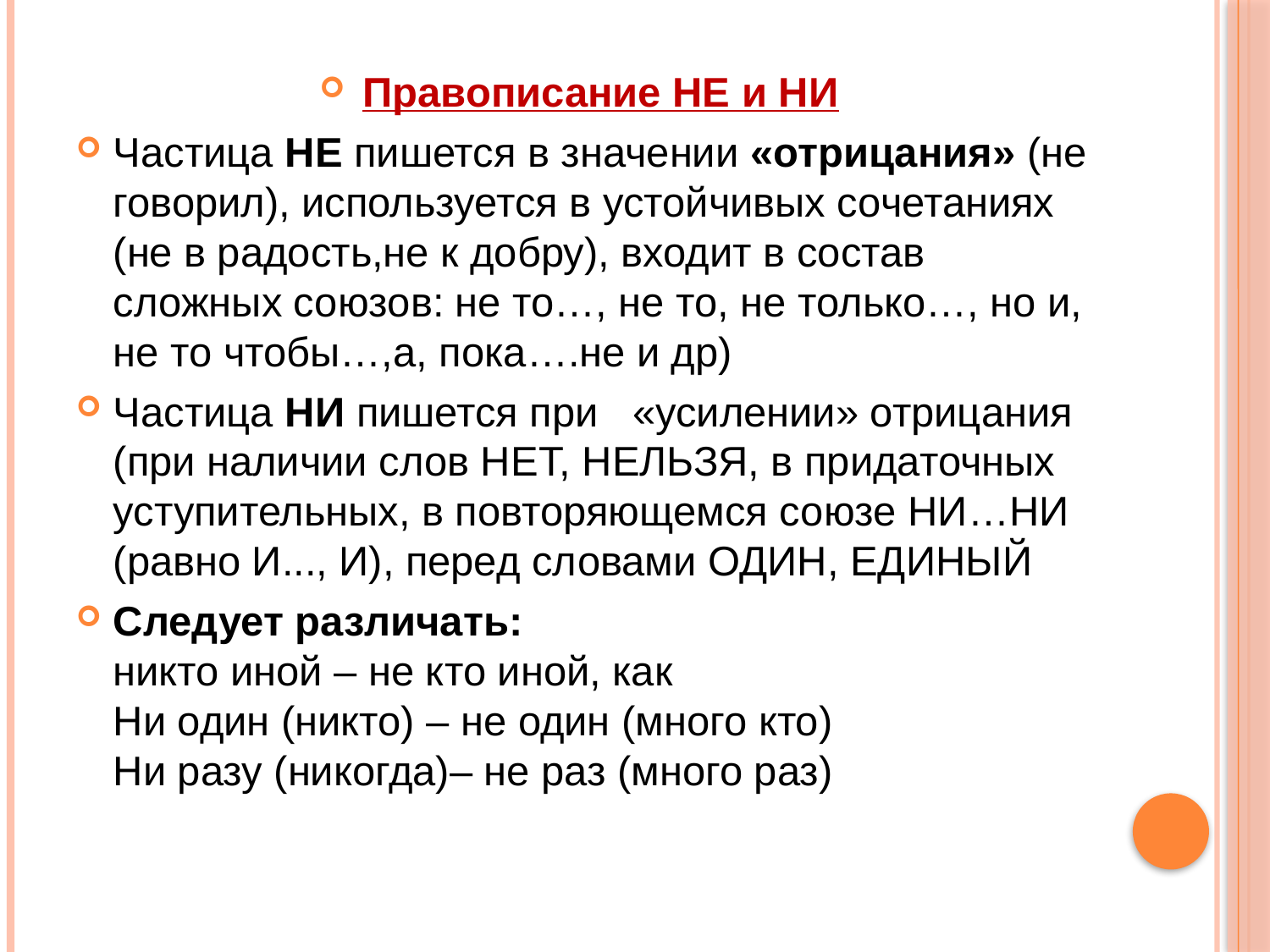

Правописание НЕ и НИ
Частица НЕ пишется в значении «отрицания» (не говорил), используется в устойчивых сочетаниях (не в радость,не к добру), входит в состав сложных союзов: не то…, не то, не только…, но и, не то чтобы…,а, пока….не и др)
Частица НИ пишется при   «усилении» отрицания (при наличии слов НЕТ, НЕЛЬЗЯ, в придаточных уступительных, в повторяющемся союзе НИ…НИ (равно И..., И), перед словами ОДИН, ЕДИНЫЙ
Следует различать:
никто иной – не кто иной, как
Ни один (никто) – не один (много кто)
Ни разу (никогда)– не раз (много раз)